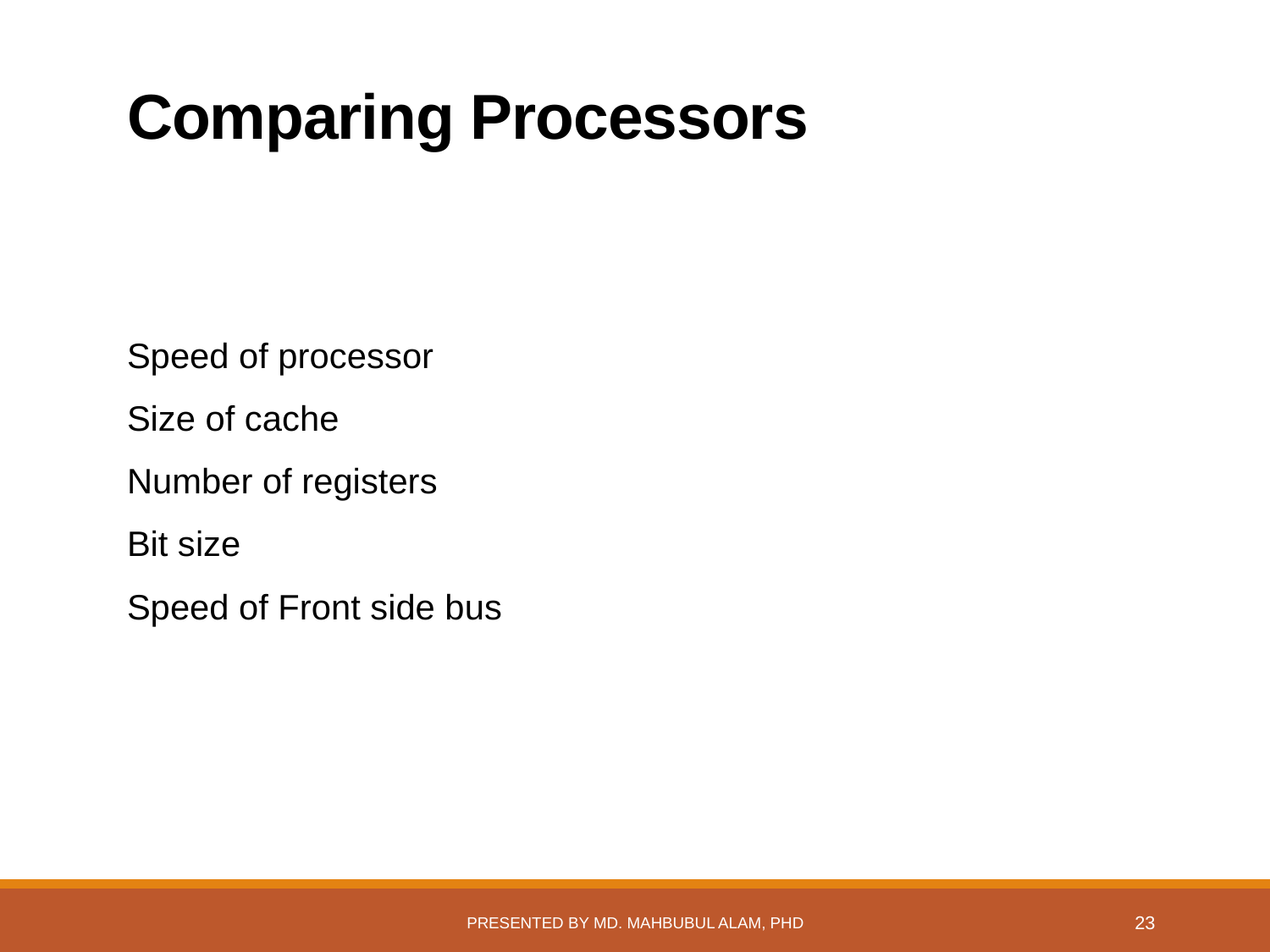

# Comparing Processors

Speed of processor
Size of cache
Number of registers
Bit size
Speed of Front side bus
Presented by Md. Mahbubul Alam, PhD
23